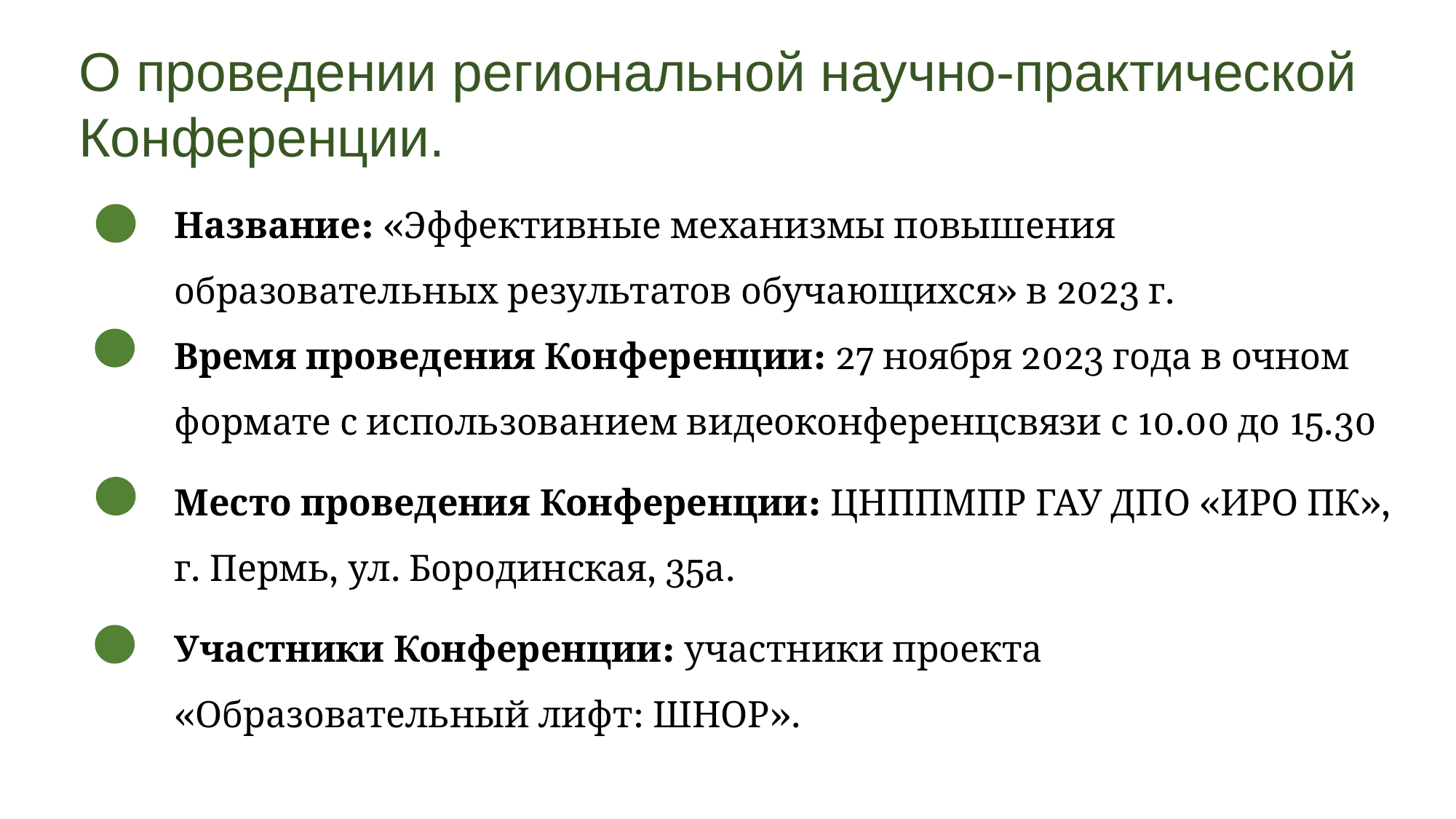

О проведении региональной научно-практической Конференции.
Название: «Эффективные механизмы повышения образовательных результатов обучающихся» в 2023 г.
Время проведения Конференции: 27 ноября 2023 года в очном формате с использованием видеоконференцсвязи с 10.00 до 15.30
Место проведения Конференции: ЦНППМПР ГАУ ДПО «ИРО ПК», г. Пермь, ул. Бородинская, 35а.
Участники Конференции: участники проекта «Образовательный лифт: ШНОР».